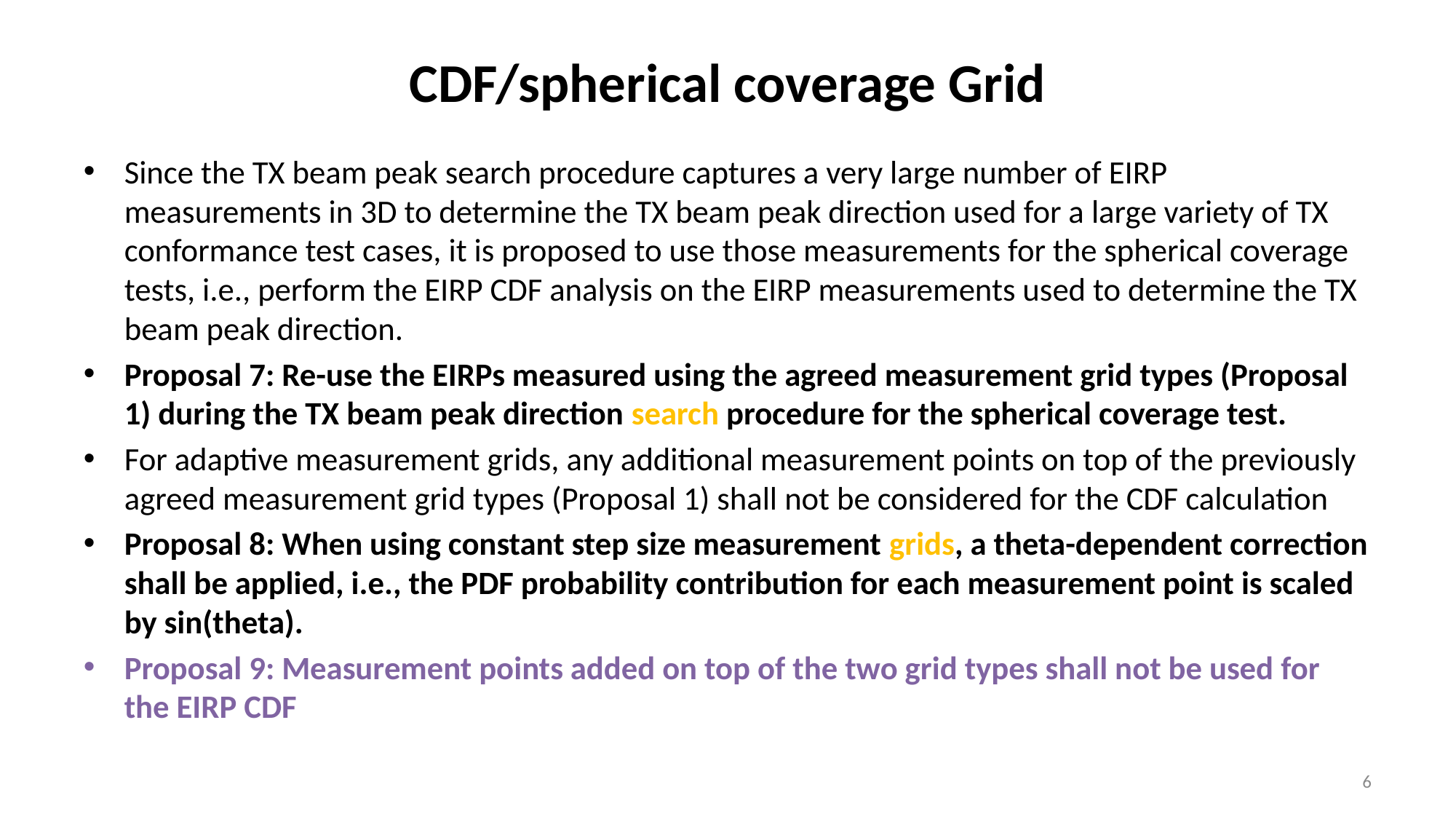

# CDF/spherical coverage Grid
Since the TX beam peak search procedure captures a very large number of EIRP measurements in 3D to determine the TX beam peak direction used for a large variety of TX conformance test cases, it is proposed to use those measurements for the spherical coverage tests, i.e., perform the EIRP CDF analysis on the EIRP measurements used to determine the TX beam peak direction.
Proposal 7: Re-use the EIRPs measured using the agreed measurement grid types (Proposal 1) during the TX beam peak direction search procedure for the spherical coverage test.
For adaptive measurement grids, any additional measurement points on top of the previously agreed measurement grid types (Proposal 1) shall not be considered for the CDF calculation
Proposal 8: When using constant step size measurement grids, a theta-dependent correction shall be applied, i.e., the PDF probability contribution for each measurement point is scaled by sin(theta).
Proposal 9: Measurement points added on top of the two grid types shall not be used for the EIRP CDF

6